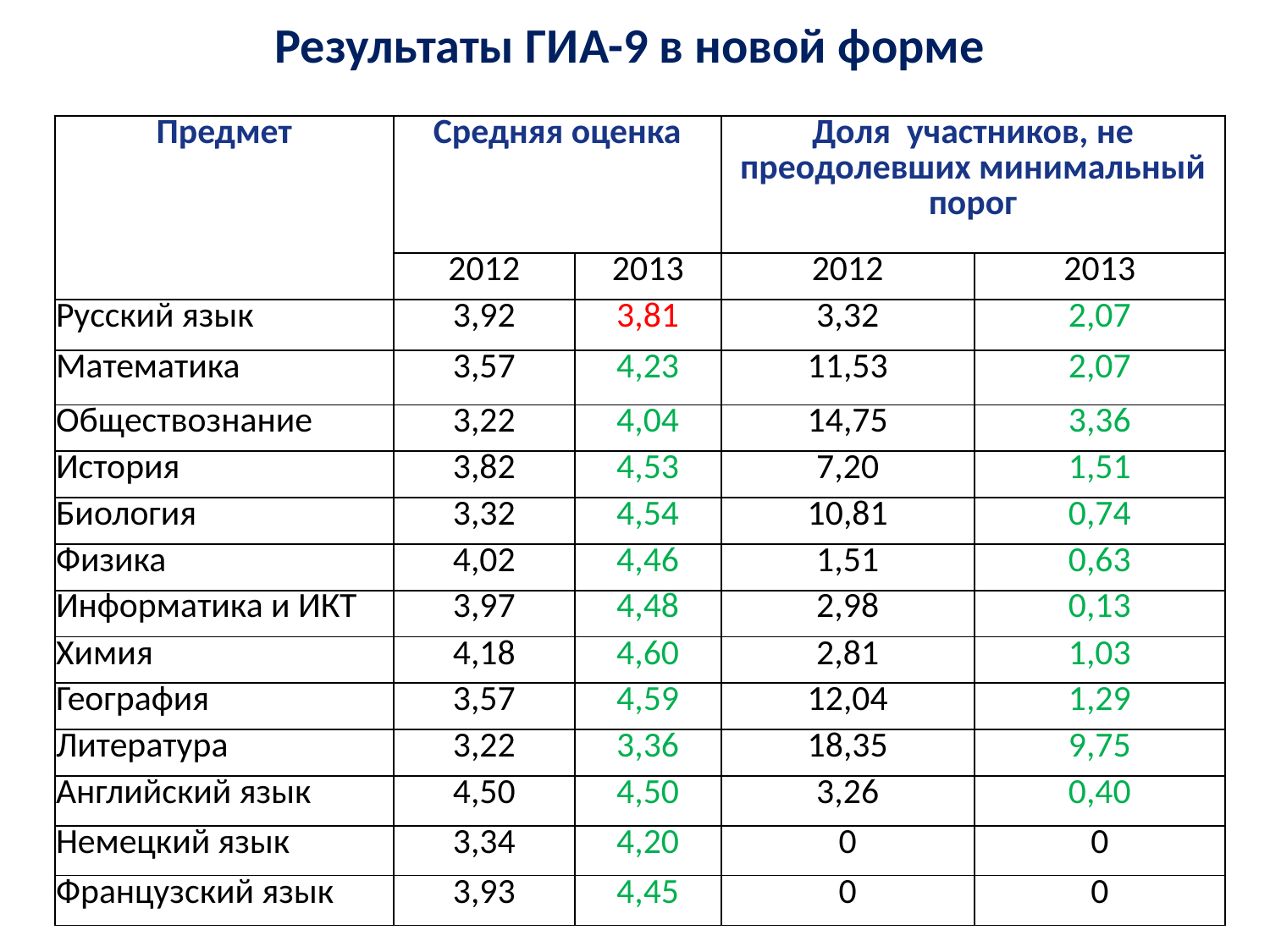

# Результаты ГИА-9 в новой форме
| Предмет | Средняя оценка |  | Доля участников, не преодолевших минимальный порог |  |
| --- | --- | --- | --- | --- |
|  | 2012 | 2013 | 2012 | 2013 |
| Русский язык | 3,92 | 3,81 | 3,32 | 2,07 |
| Математика | 3,57 | 4,23 | 11,53 | 2,07 |
| Обществознание | 3,22 | 4,04 | 14,75 | 3,36 |
| История | 3,82 | 4,53 | 7,20 | 1,51 |
| Биология | 3,32 | 4,54 | 10,81 | 0,74 |
| Физика | 4,02 | 4,46 | 1,51 | 0,63 |
| Информатика и ИКТ | 3,97 | 4,48 | 2,98 | 0,13 |
| Химия | 4,18 | 4,60 | 2,81 | 1,03 |
| География | 3,57 | 4,59 | 12,04 | 1,29 |
| Литература | 3,22 | 3,36 | 18,35 | 9,75 |
| Английский язык | 4,50 | 4,50 | 3,26 | 0,40 |
| Немецкий язык | 3,34 | 4,20 | 0 | 0 |
| Французский язык | 3,93 | 4,45 | 0 | 0 |